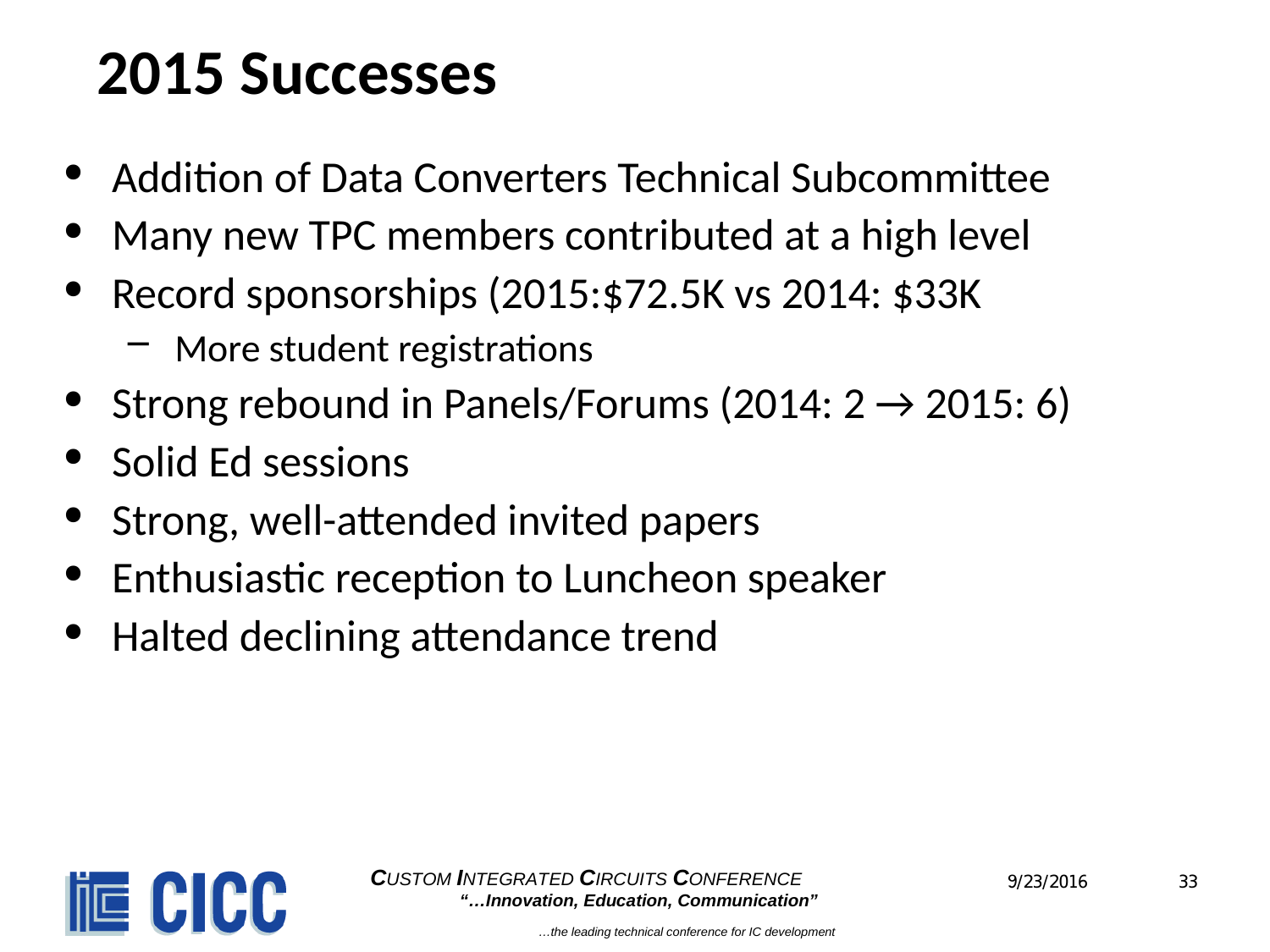

# 2015 Successes
Addition of Data Converters Technical Subcommittee
Many new TPC members contributed at a high level
Record sponsorships (2015:$72.5K vs 2014: $33K
More student registrations
Strong rebound in Panels/Forums (2014: 2 → 2015: 6)
Solid Ed sessions
Strong, well-attended invited papers
Enthusiastic reception to Luncheon speaker
Halted declining attendance trend